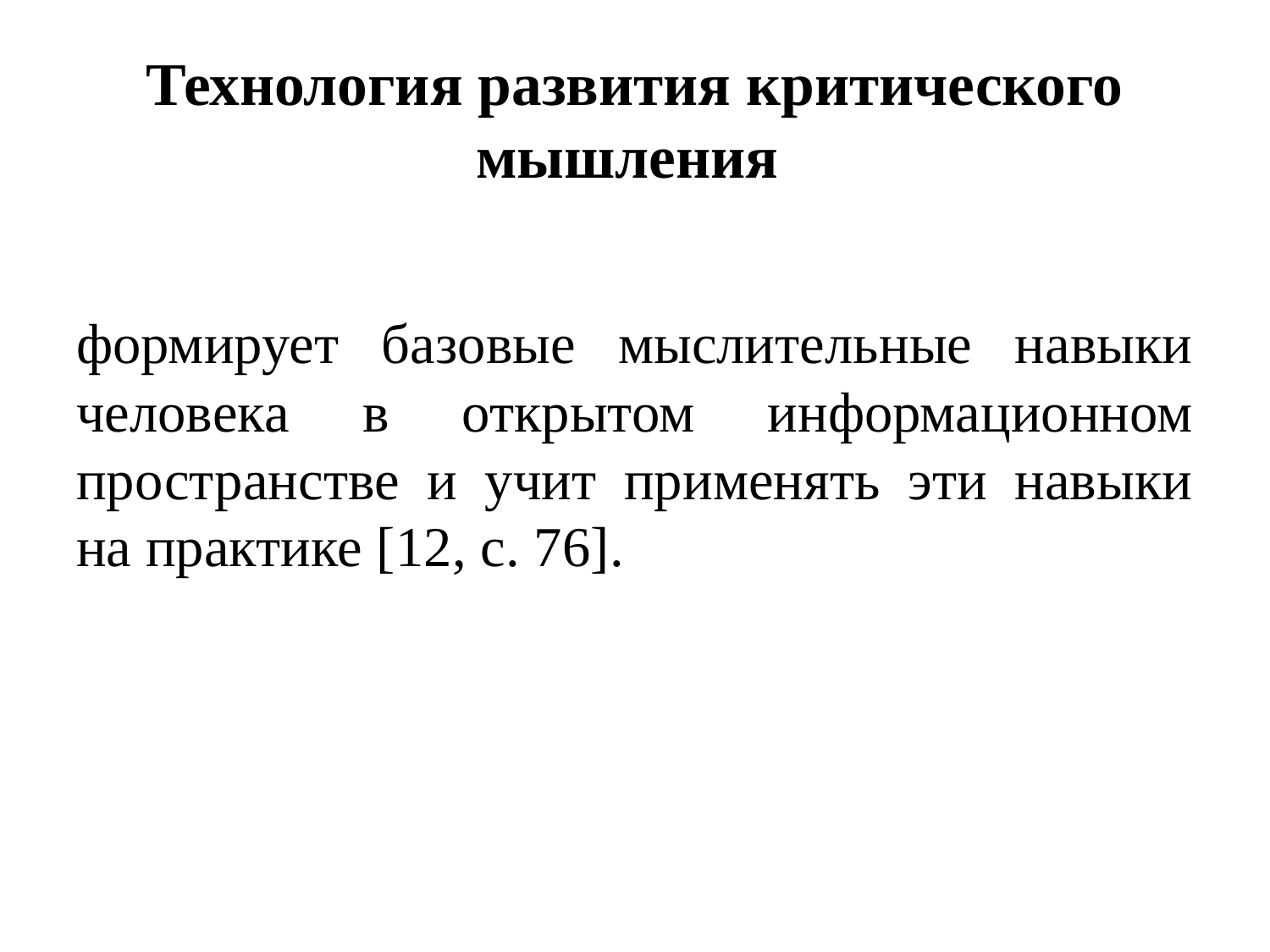

# Технология развития критического мышления

формирует базовые мыслительные навыки человека в открытом информационном пространстве и учит применять эти навыки на практике [12, с. 76].